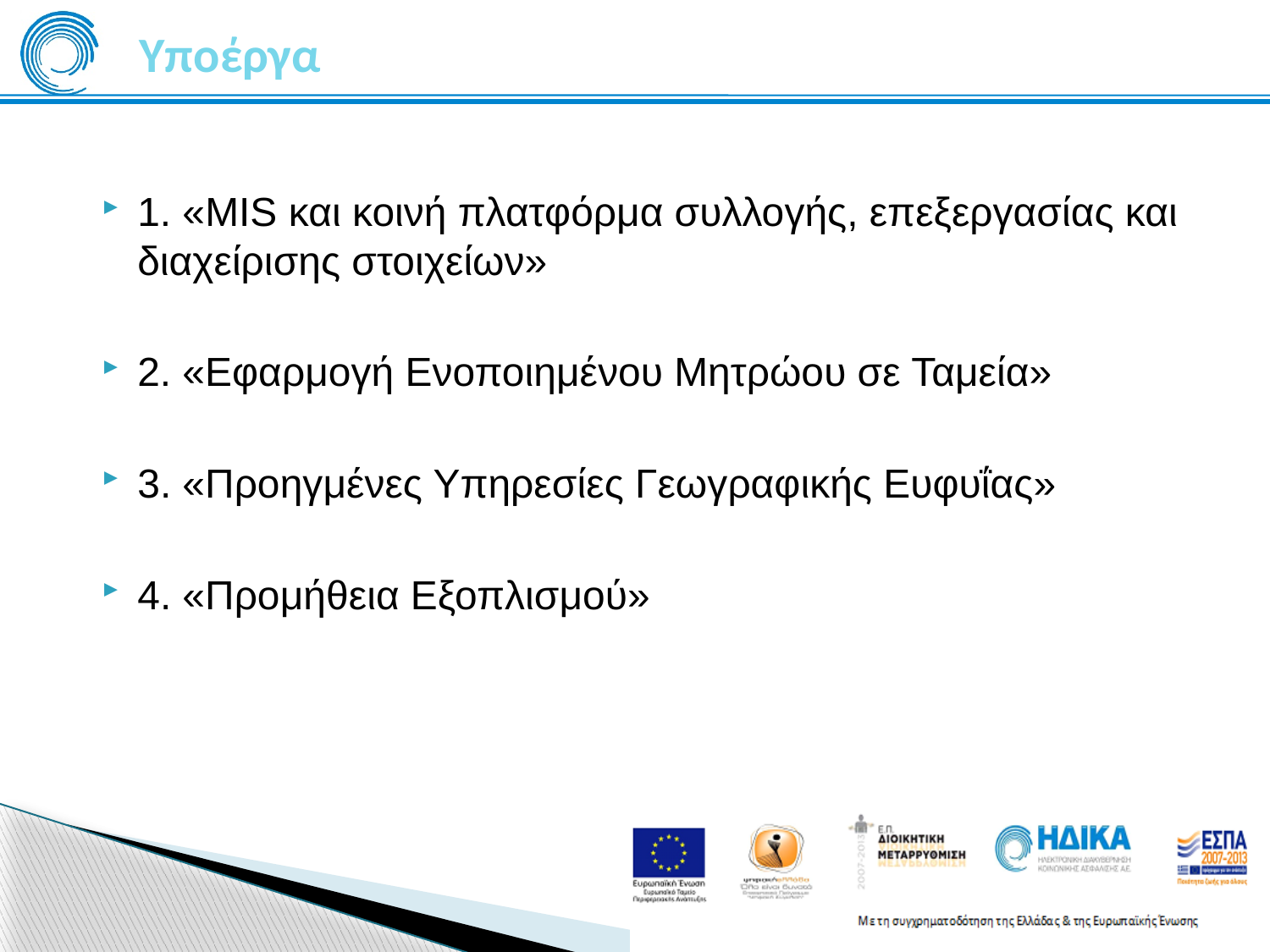

# Υποέργα

1. «MIS και κοινή πλατφόρμα συλλογής, επεξεργασίας και διαχείρισης στοιχείων»

2. «Εφαρμογή Ενοποιημένου Μητρώου σε Ταμεία»

3. «Προηγμένες Υπηρεσίες Γεωγραφικής Ευφυΐας»

4. «Προμήθεια Εξοπλισμού»